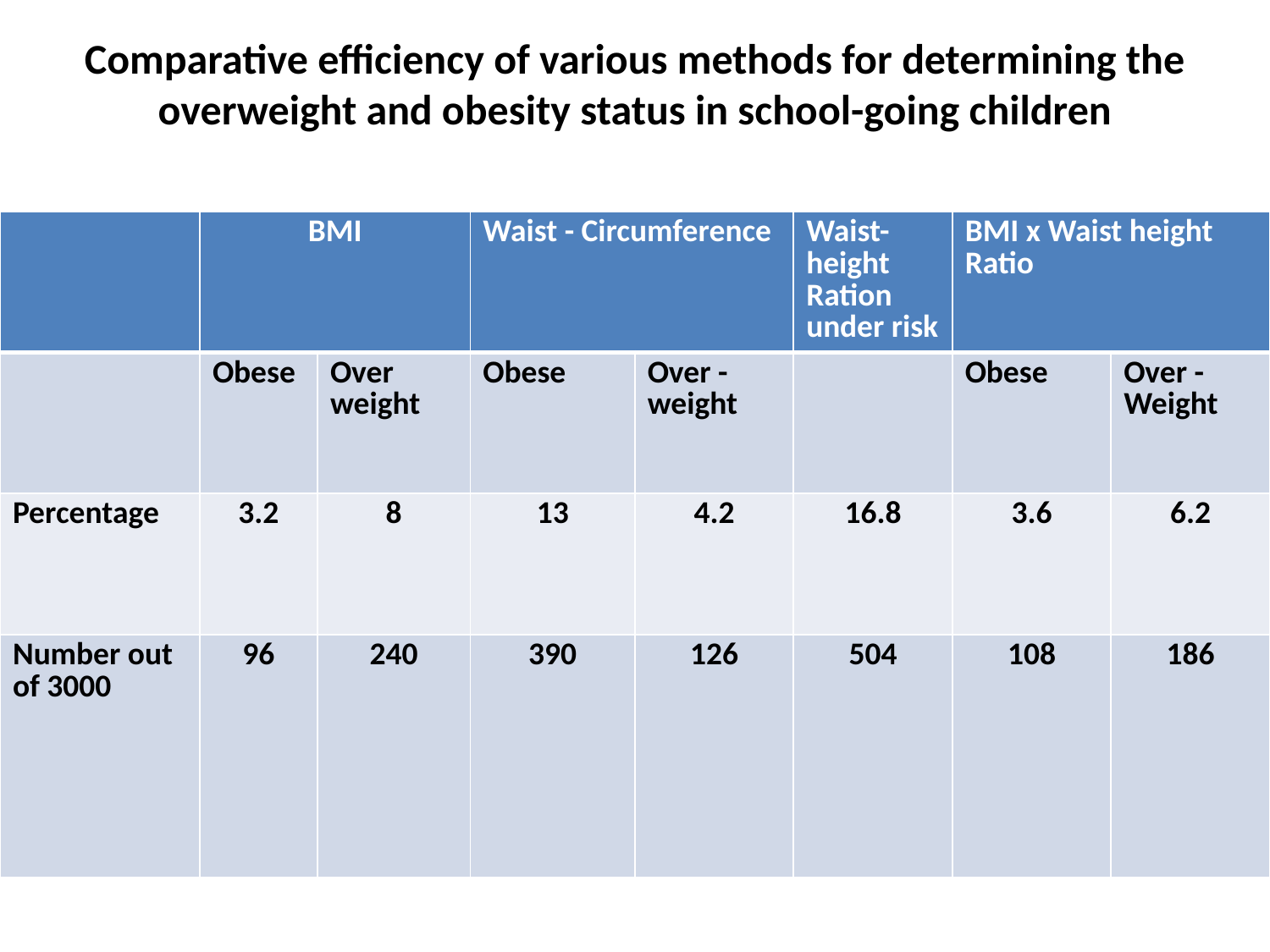

# Comparative efficiency of various methods for determining the overweight and obesity status in school-going children
|  | BMI |  | Waist - Circumference |  | Waist- height Ration under risk | BMI x Waist height Ratio |  |
| --- | --- | --- | --- | --- | --- | --- | --- |
|  | Obese | Over weight | Obese | Over -weight |  | Obese | Over -Weight |
| Percentage | 3.2 | 8 | 13 | 4.2 | 16.8 | 3.6 | 6.2 |
| Number out of 3000 | 96 | 240 | 390 | 126 | 504 | 108 | 186 |